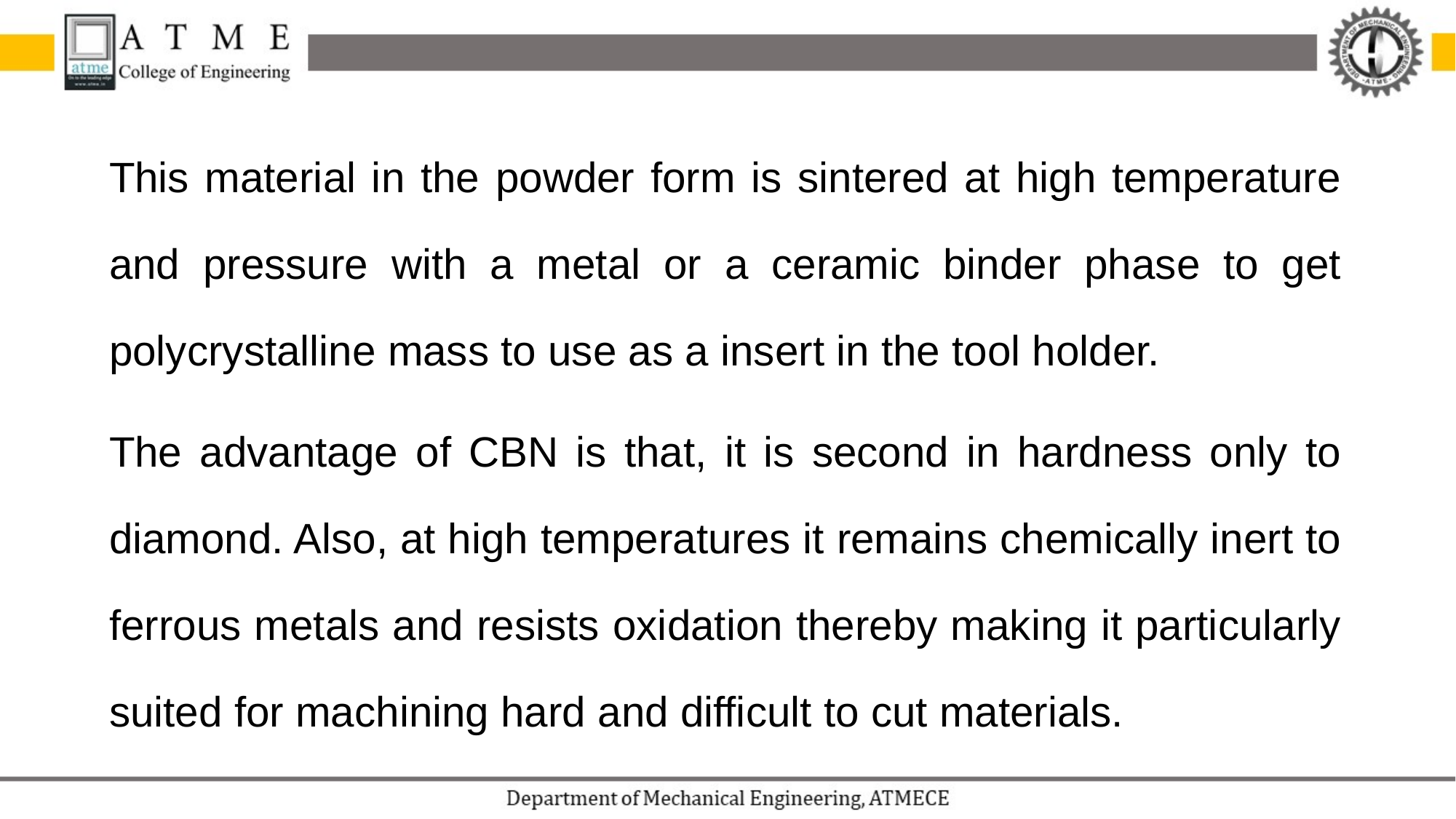

This material in the powder form is sintered at high temperature and pressure with a metal or a ceramic binder phase to get polycrystalline mass to use as a insert in the tool holder.
The advantage of CBN is that, it is second in hardness only to diamond. Also, at high temperatures it remains chemically inert to ferrous metals and resists oxidation thereby making it particularly suited for machining hard and difficult to cut materials.